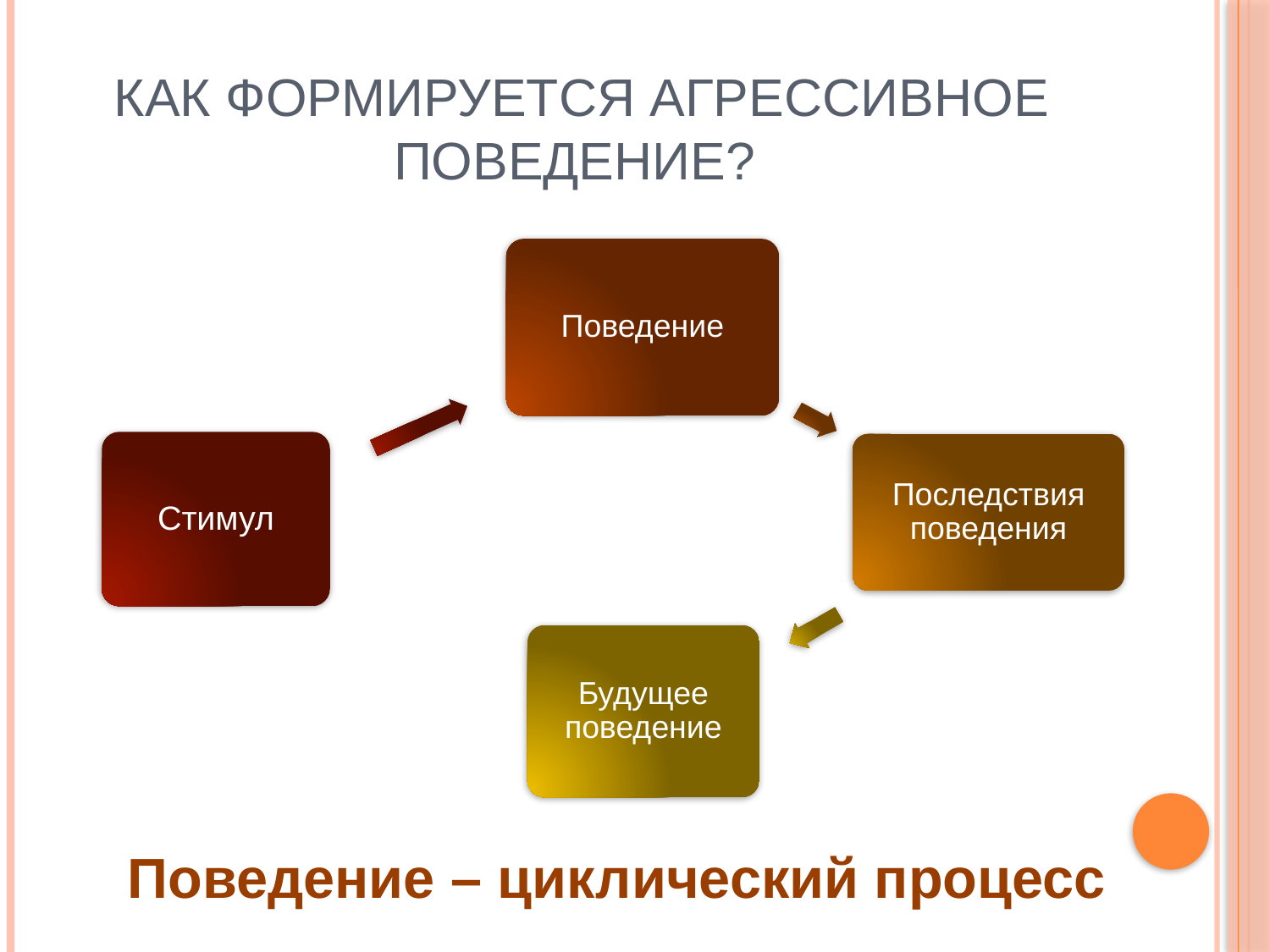

# Как формируется агрессивное поведение?
Стимул

Поведение

Последствия поведения

Будущее поведение
Поведение – циклический процесс